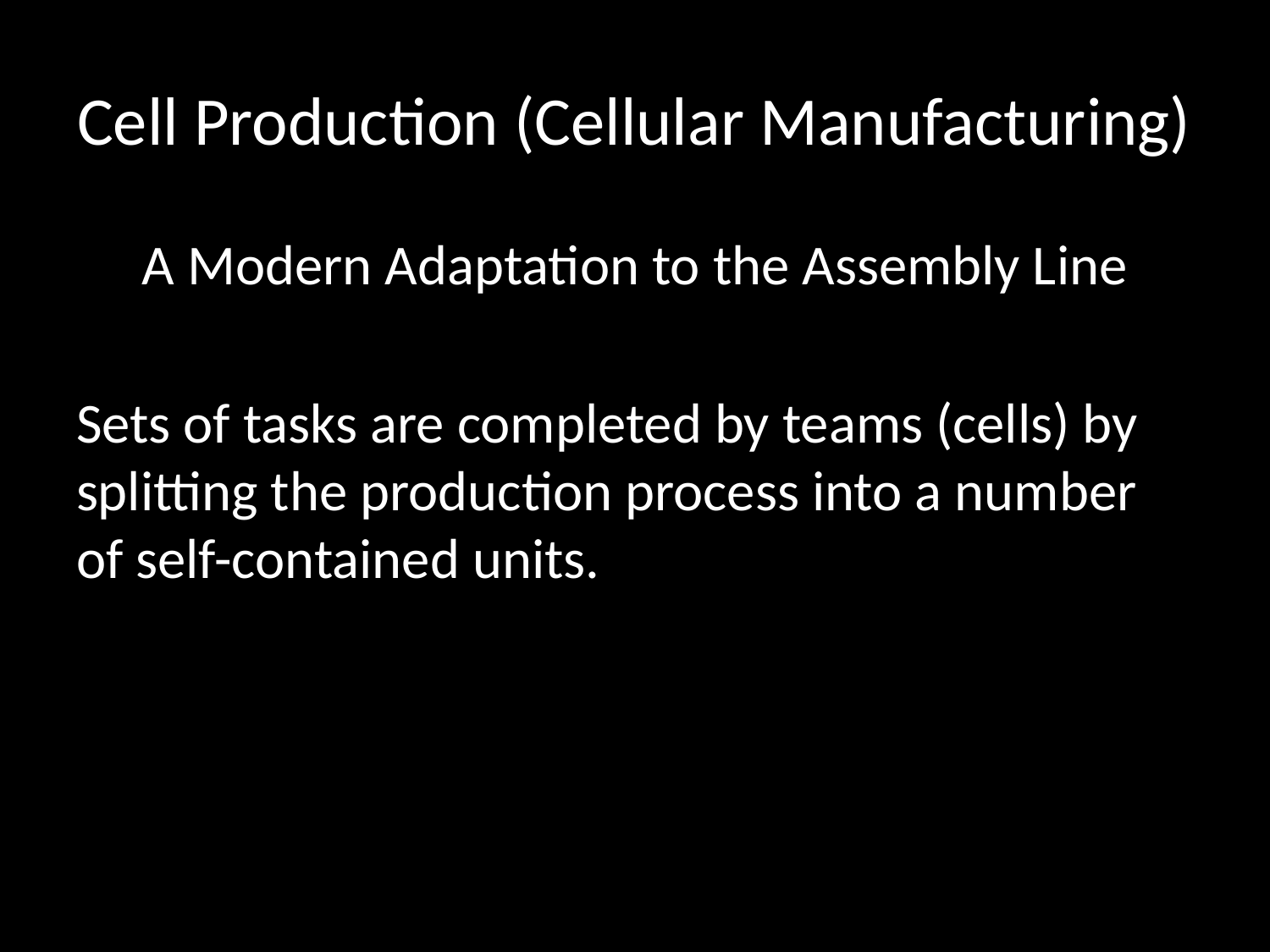

# Cell Production (Cellular Manufacturing)
A Modern Adaptation to the Assembly Line

Sets of tasks are completed by teams (cells) by splitting the production process into a number of self-contained units.